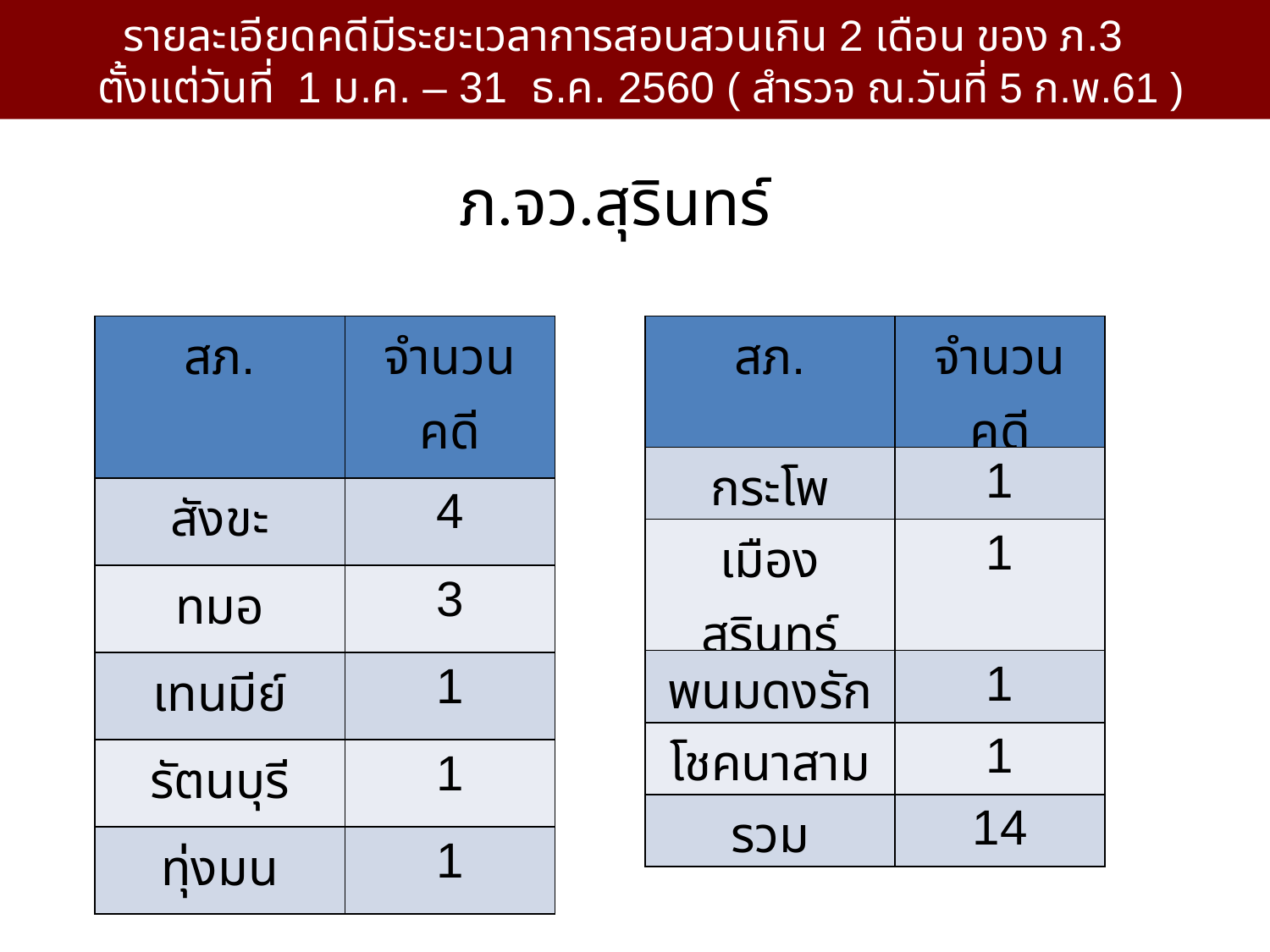

# รายละเอียดคดีมีระยะเวลาการสอบสวนเกิน 2 เดือน ของ ภ.3 ตั้งแต่วันที่  1 ม.ค. – 31  ธ.ค. 2560 ( สำรวจ ณ.วันที่ 5 ก.พ.61 )
ภ.จว.สุรินทร์
| สภ. | จำนวนคดี |
| --- | --- |
| สังขะ | 4 |
| ทมอ | 3 |
| เทนมีย์ | 1 |
| รัตนบุรี | 1 |
| ทุ่งมน | 1 |
| สภ. | จำนวนคดี |
| --- | --- |
| กระโพ | 1 |
| เมืองสุรินทร์ | 1 |
| พนมดงรัก | 1 |
| โชคนาสาม | 1 |
| รวม | 14 |